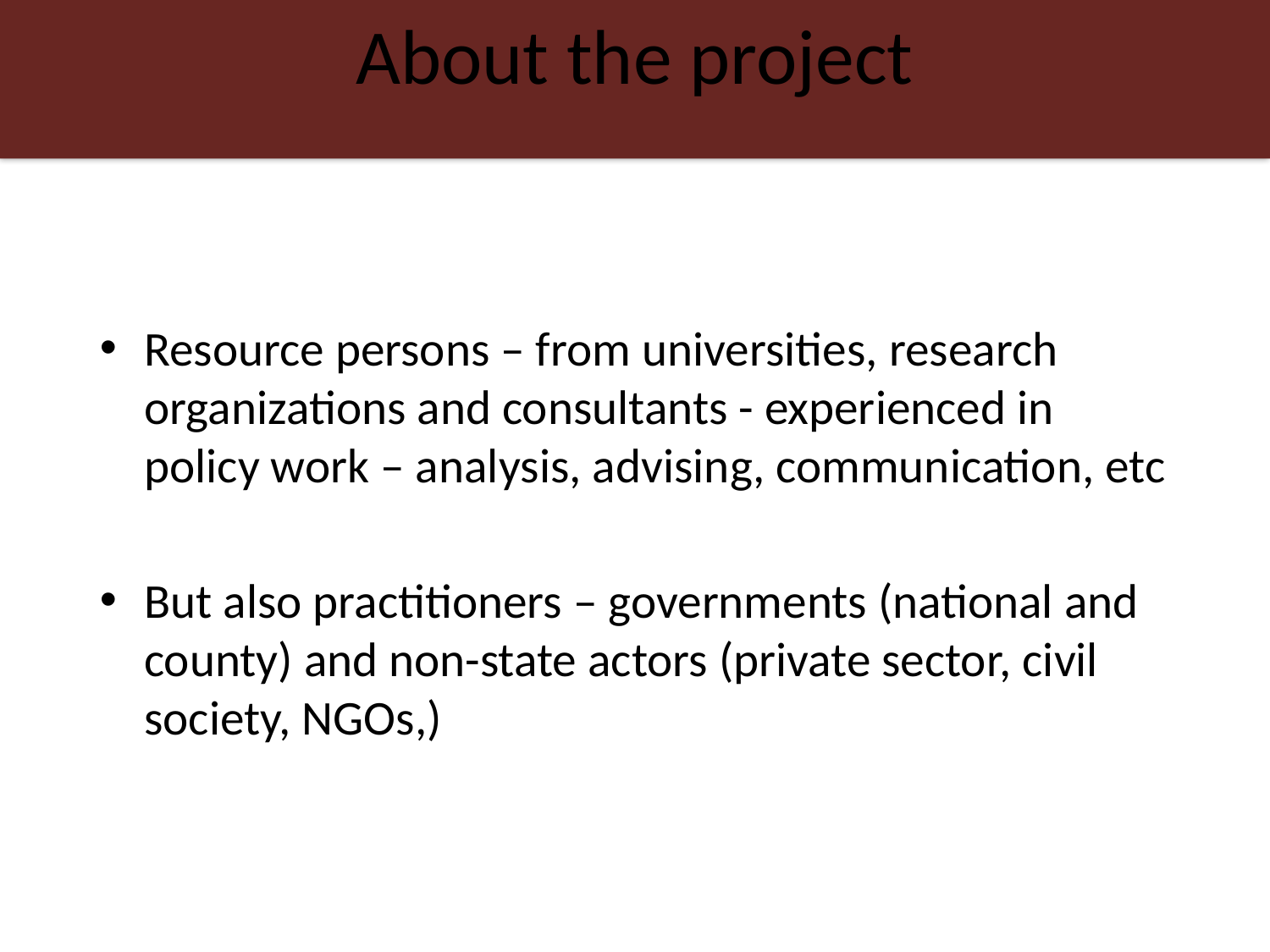

# About the project
Resource persons – from universities, research organizations and consultants - experienced in policy work – analysis, advising, communication, etc

But also practitioners – governments (national and county) and non-state actors (private sector, civil society, NGOs,)